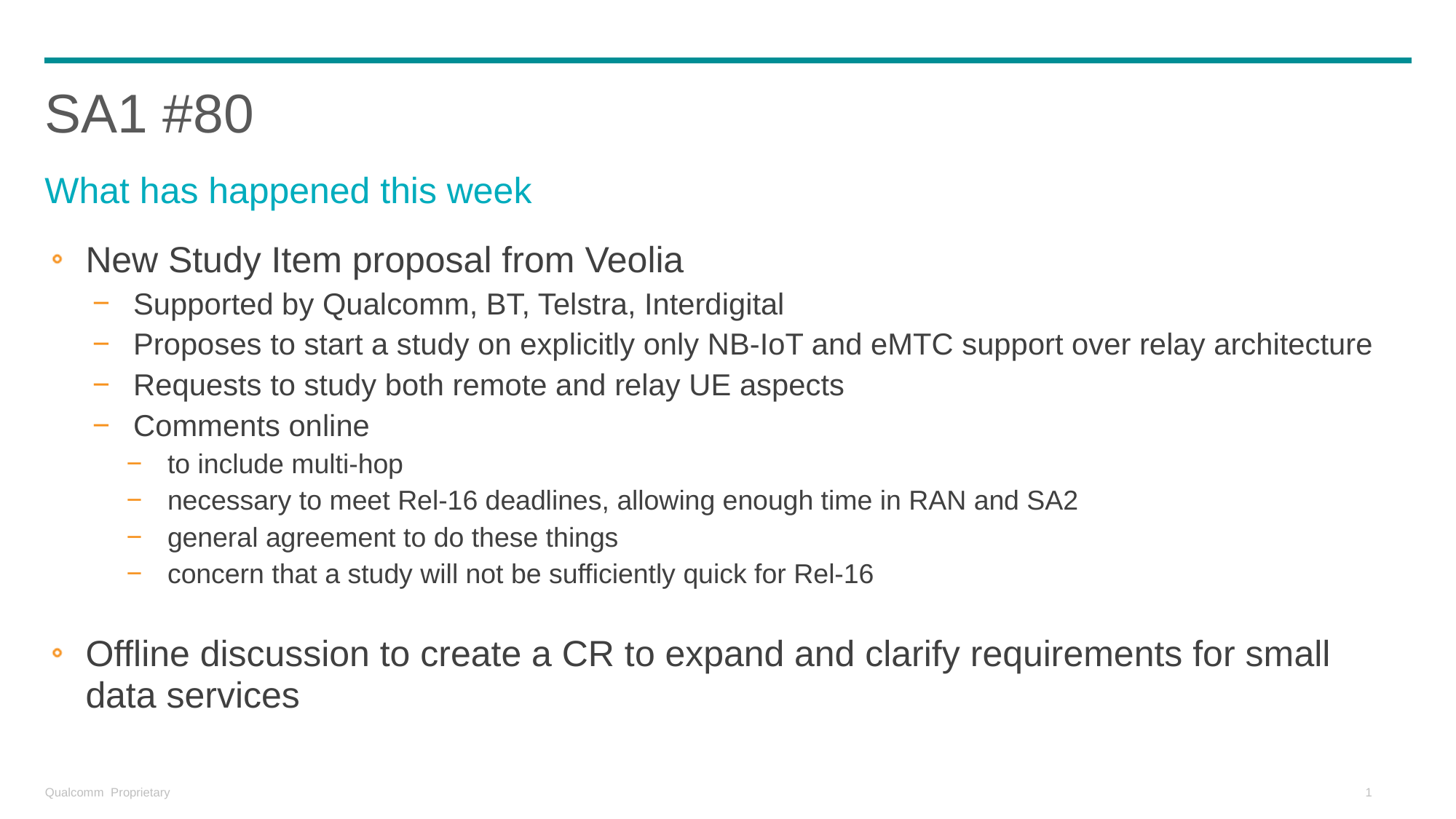

# SA1 #80
What has happened this week
New Study Item proposal from Veolia
Supported by Qualcomm, BT, Telstra, Interdigital
Proposes to start a study on explicitly only NB-IoT and eMTC support over relay architecture
Requests to study both remote and relay UE aspects
Comments online
to include multi-hop
necessary to meet Rel-16 deadlines, allowing enough time in RAN and SA2
general agreement to do these things
concern that a study will not be sufficiently quick for Rel-16

Offline discussion to create a CR to expand and clarify requirements for small data services